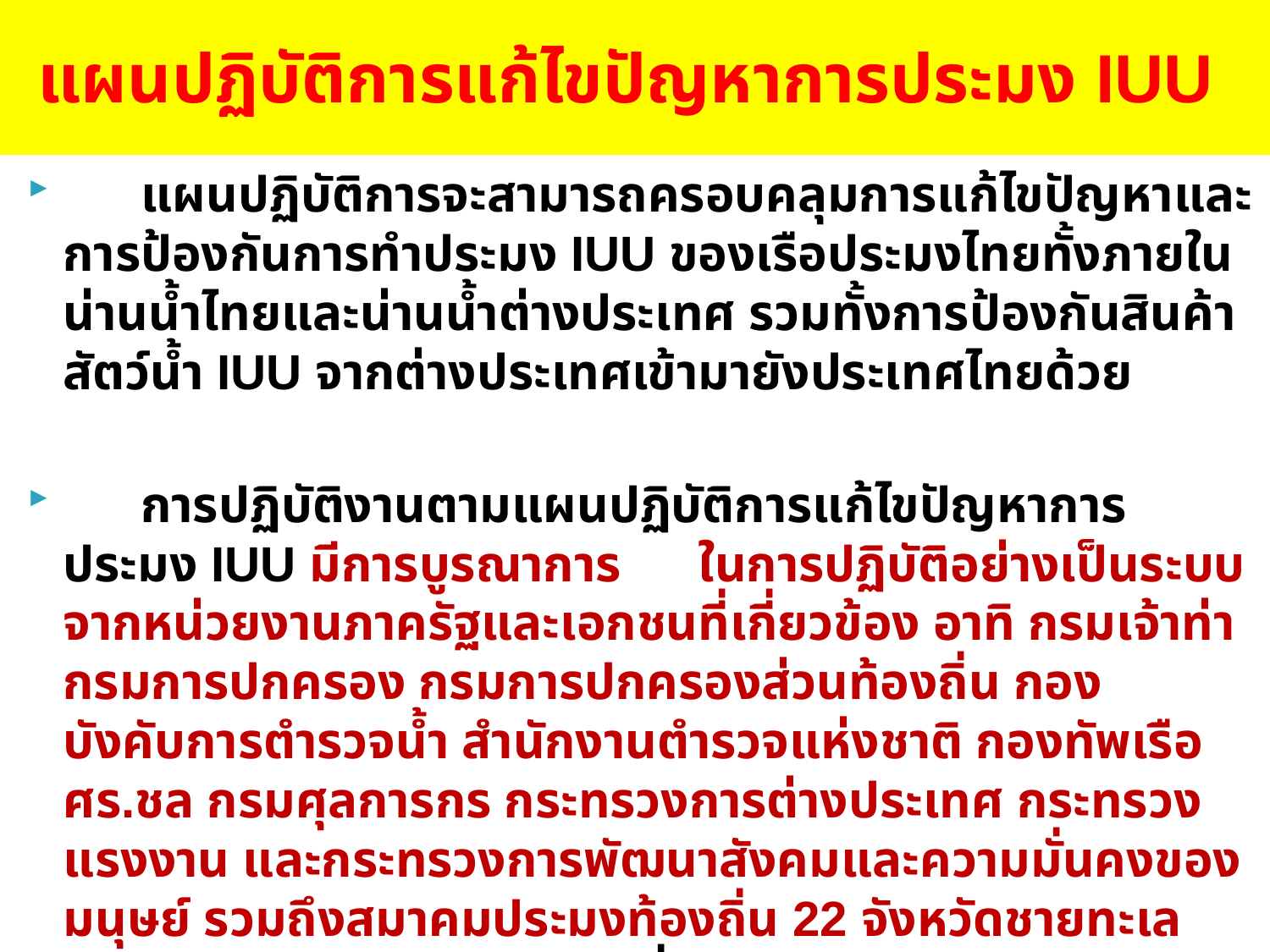

แผนปฏิบัติการแก้ไขปัญหาการประมง IUU
      แผนปฏิบัติการจะสามารถครอบคลุมการแก้ไขปัญหาและการป้องกันการทำประมง IUU ของเรือประมงไทยทั้งภายในน่านน้ำไทยและน่านน้ำต่างประเทศ รวมทั้งการป้องกันสินค้าสัตว์น้ำ IUU จากต่างประเทศเข้ามายังประเทศไทยด้วย

      การปฏิบัติงานตามแผนปฏิบัติการแก้ไขปัญหาการประมง IUU มีการบูรณาการ      ในการปฏิบัติอย่างเป็นระบบจากหน่วยงานภาครัฐและเอกชนที่เกี่ยวข้อง อาทิ กรมเจ้าท่า กรมการปกครอง กรมการปกครองส่วนท้องถิ่น กองบังคับการตำรวจน้ำ สำนักงานตำรวจแห่งชาติ กองทัพเรือ ศร.ชล กรมศุลการกร กระทรวงการต่างประเทศ กระทรวงแรงงาน และกระทรวงการพัฒนาสังคมและความมั่นคงของมนุษย์ รวมถึงสมาคมประมงท้องถิ่น 22 จังหวัดชายทะเล และสมาคมภาคเอกชนต่างๆ ซึ่งกระทรวงเกษตรฯ และกรมประมง เชื่อมั่นว่า การดำเนินการดังกล่าวจะบรรลุผลสำเร็จตามเป้าหมายที่วางไว้ คือ การปลดใบเหลืองของ EU ออกจากประเทศไทย และภาคการประมงของไทยปราศจากการทำประมงที่ผิดกฎหมายได้ในอนาคต